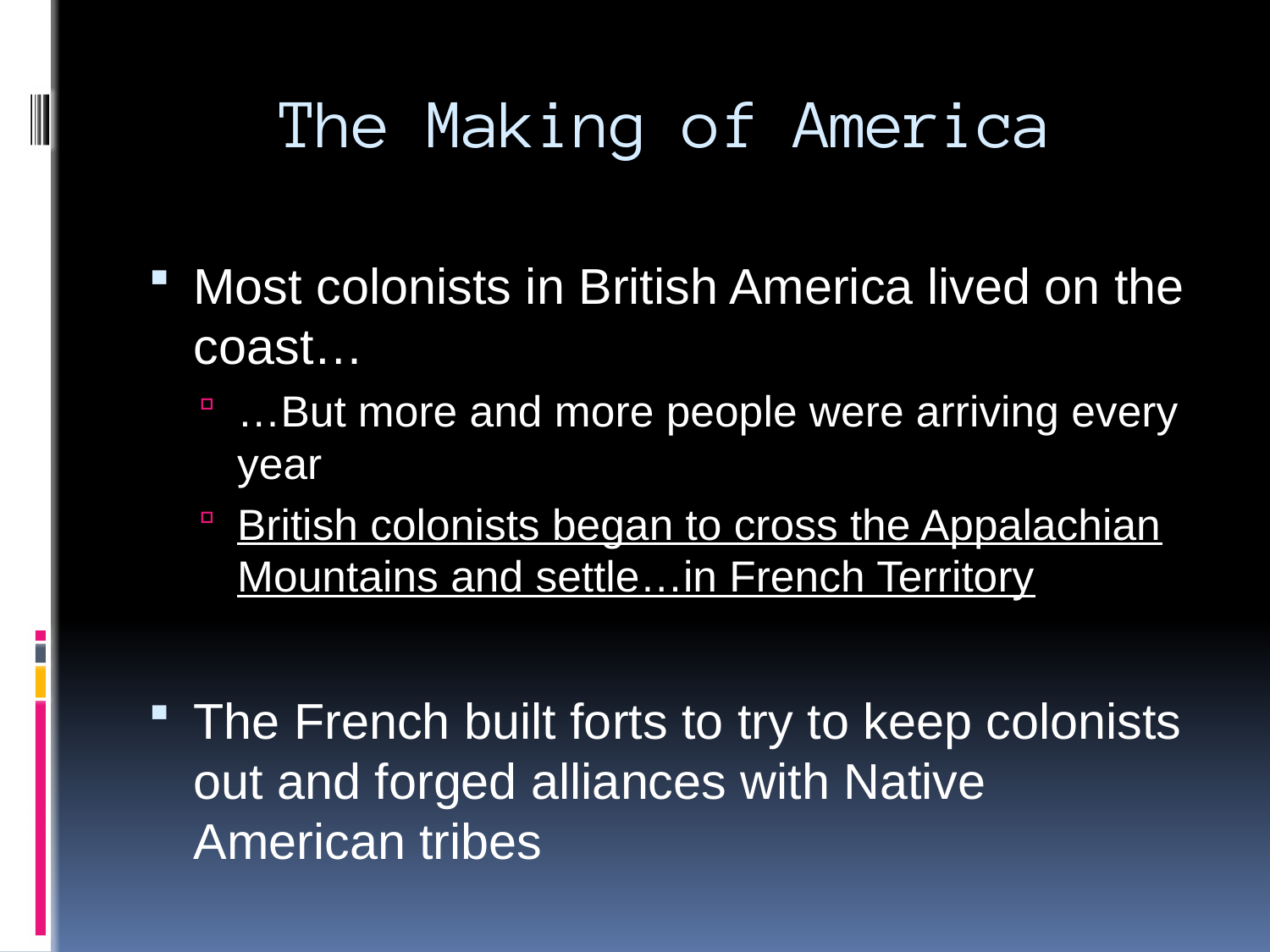

# The Making of America
Most colonists in British America lived on the coast…
…But more and more people were arriving every year
British colonists began to cross the Appalachian Mountains and settle…in French Territory

The French built forts to try to keep colonists out and forged alliances with Native American tribes